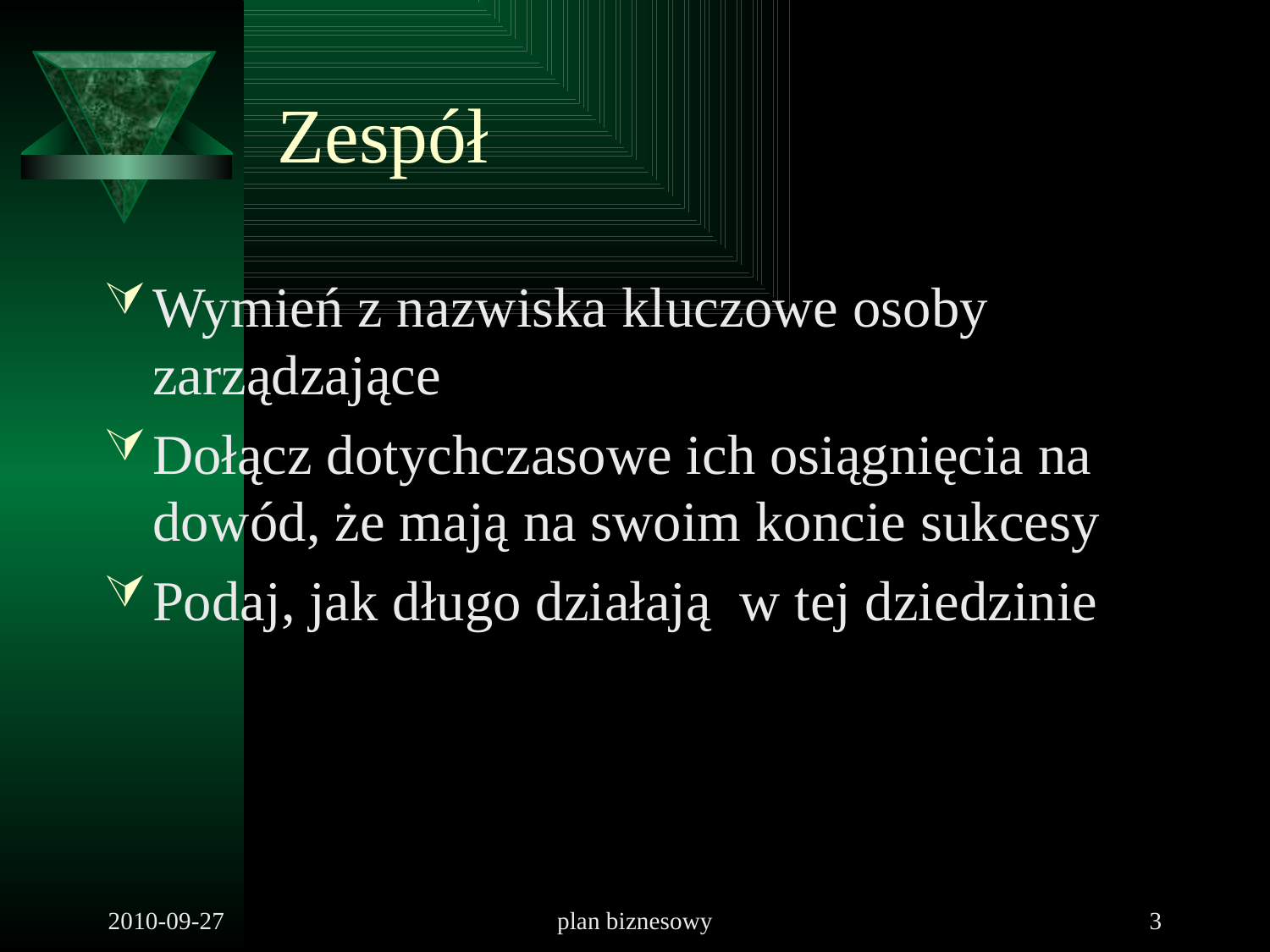

# Zespół
Wymień z nazwiska kluczowe osoby zarządzające
Dołącz dotychczasowe ich osiągnięcia na dowód, że mają na swoim koncie sukcesy
Podaj, jak długo działają  w tej dziedzinie
2010-09-27
plan biznesowy
3